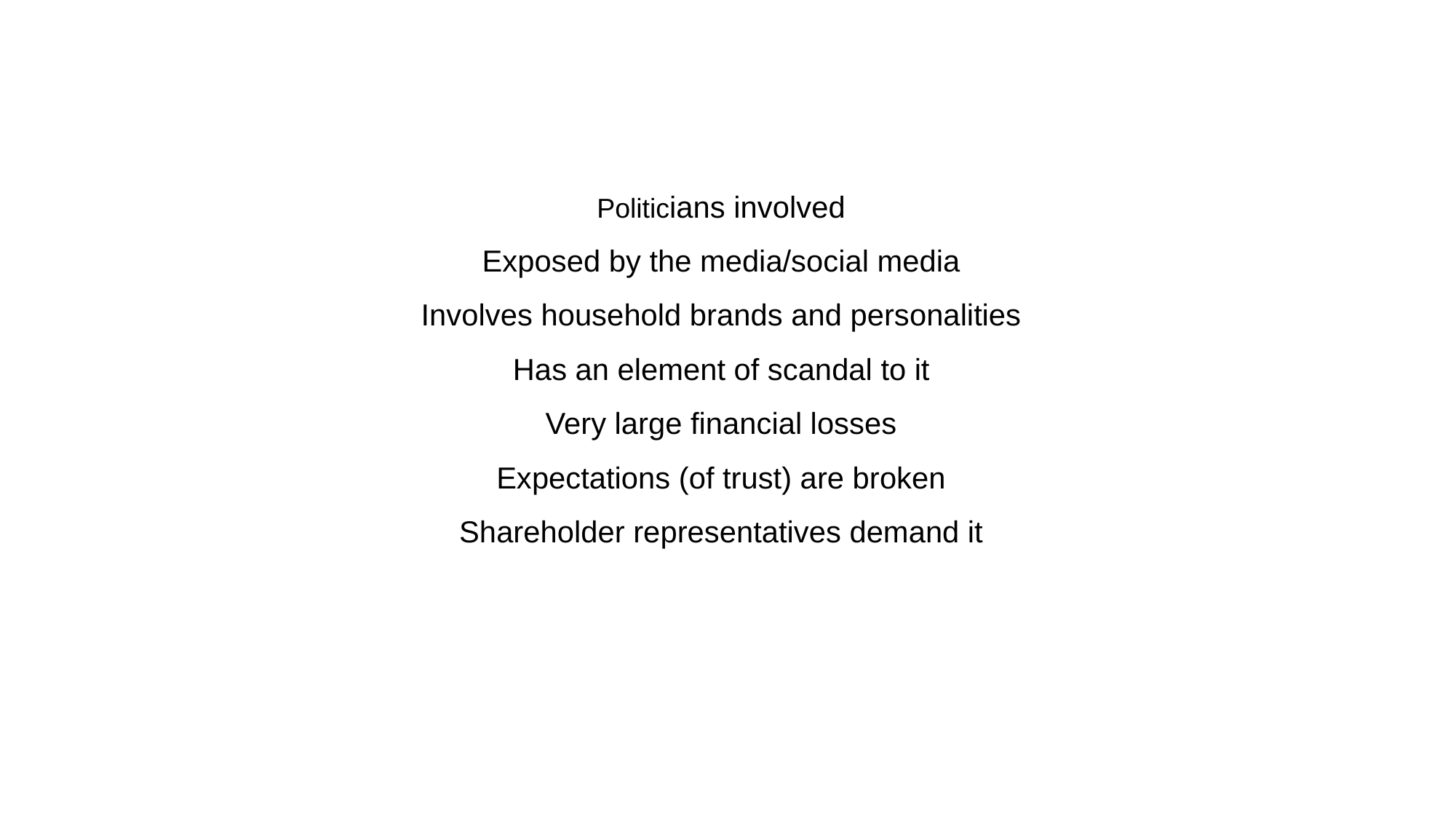

Politicians involved
Exposed by the media/social media
Involves household brands and personalities
Has an element of scandal to it
Very large financial losses
Expectations (of trust) are broken
Shareholder representatives demand it